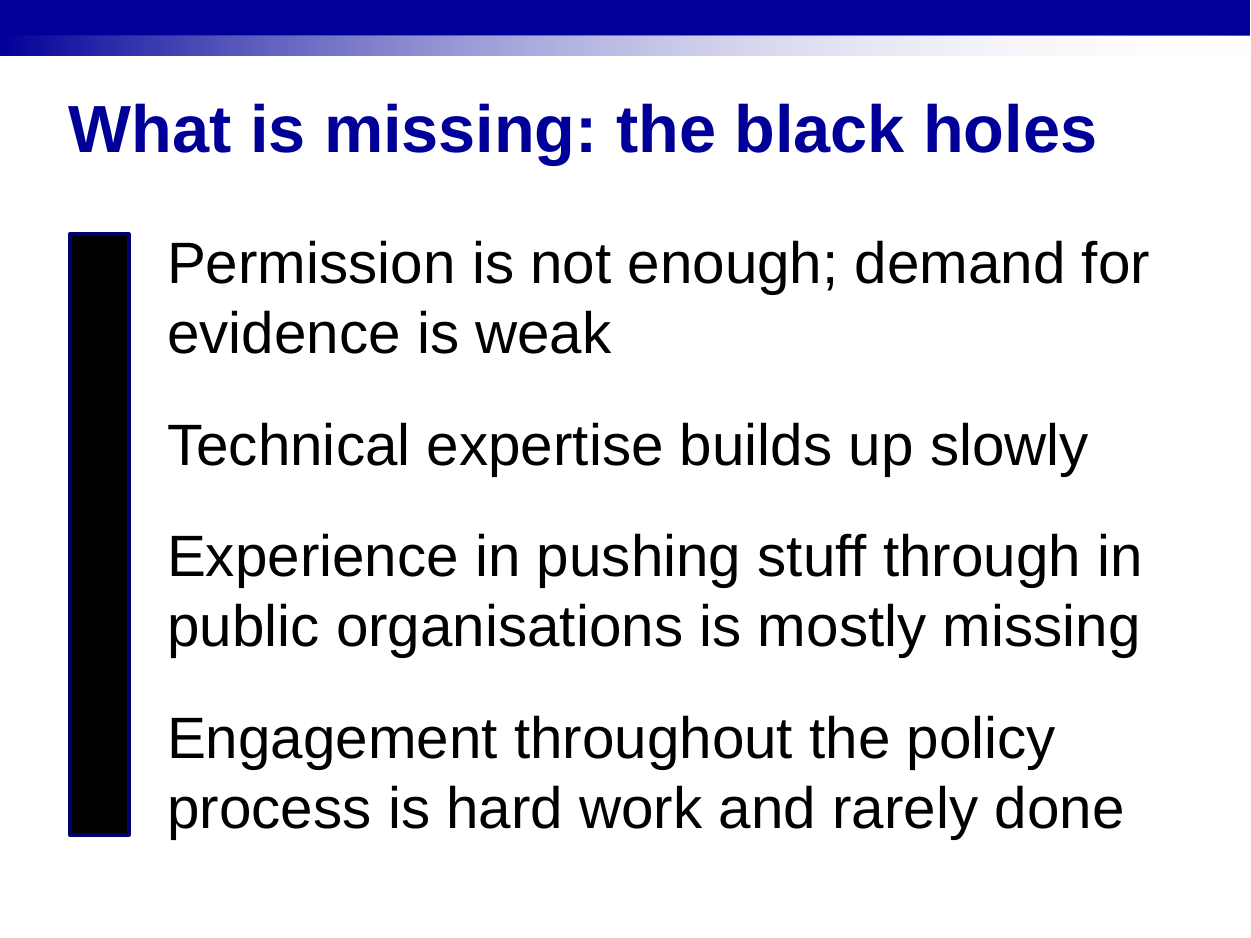

# What is missing: the black holes
Permission is not enough; demand for evidence is weak
Technical expertise builds up slowly
Experience in pushing stuff through in public organisations is mostly missing
Engagement throughout the policy process is hard work and rarely done